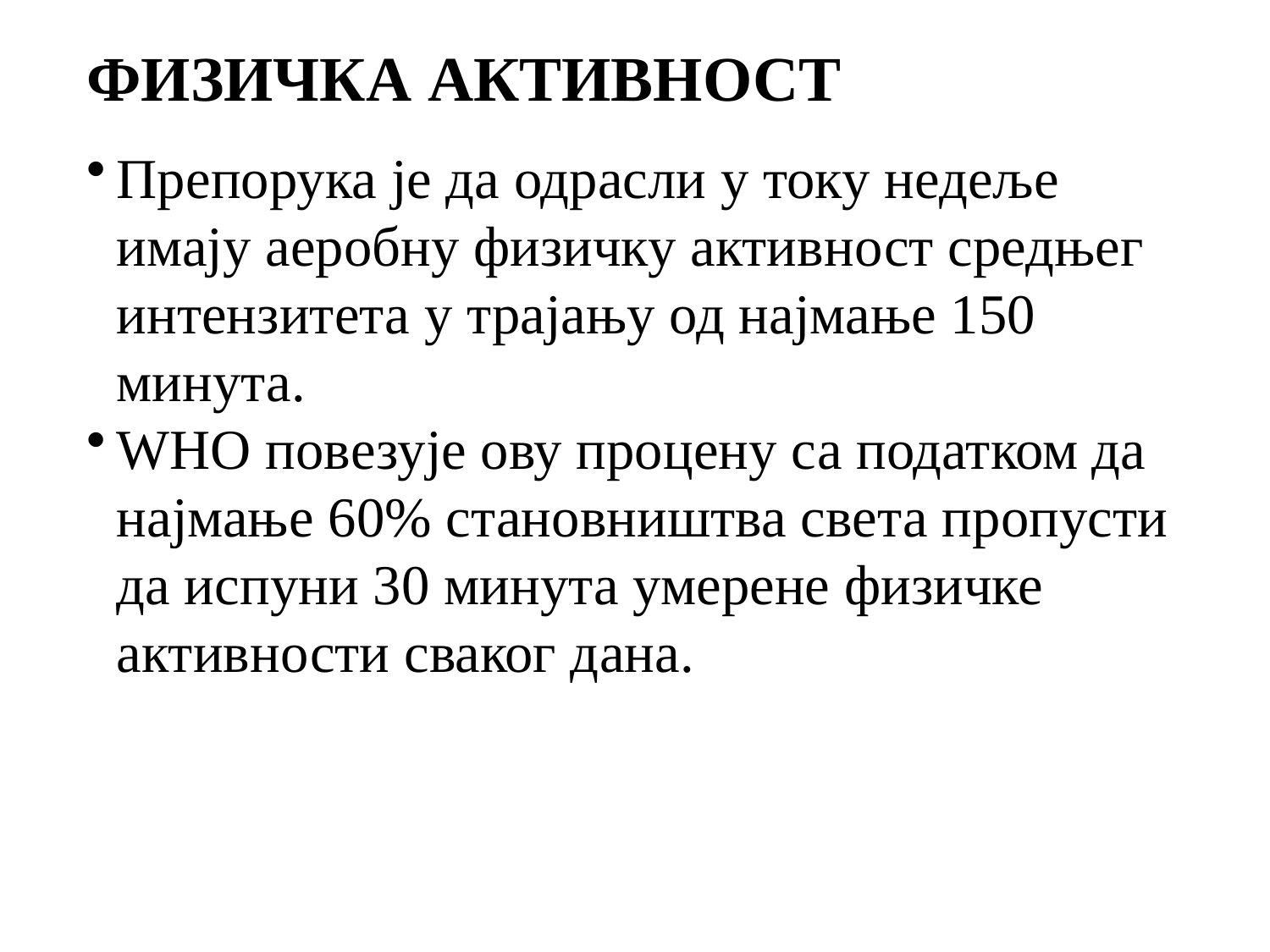

ФИЗИЧКА АКТИВНОСТ
Препорука је да одрасли у току недеље имају аеробну физичку активност средњег интензитета у трајању од најмање 150 минута.
WHО повезује ову процену са податком да најмање 60% становништва света пропусти да испуни 30 минута умерене физичке активности сваког дана.